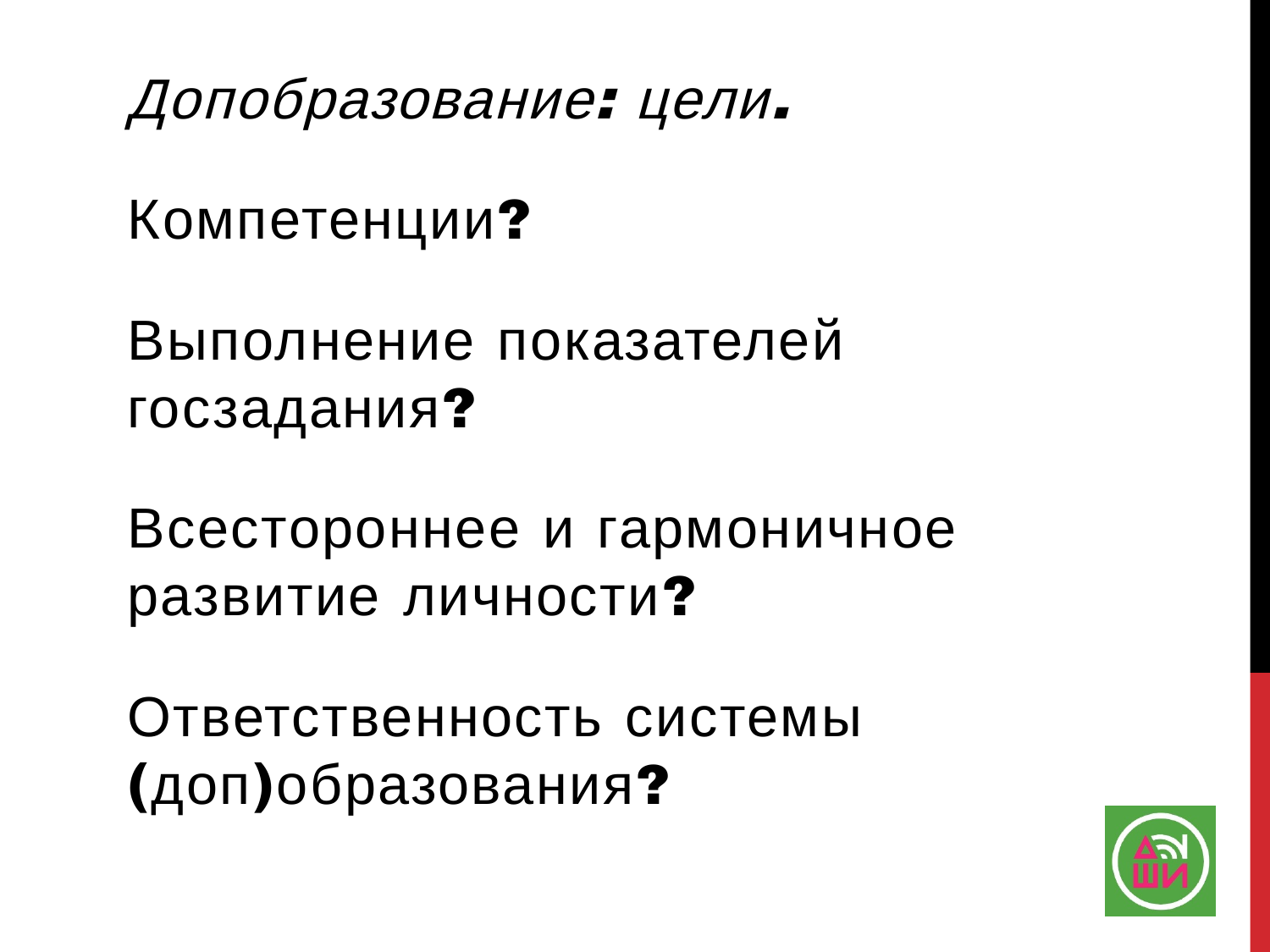

Допобразование: цели.
Компетенции?
Выполнение показателей госзадания?
Всестороннее и гармоничное развитие личности?
Ответственность системы (доп)образования?